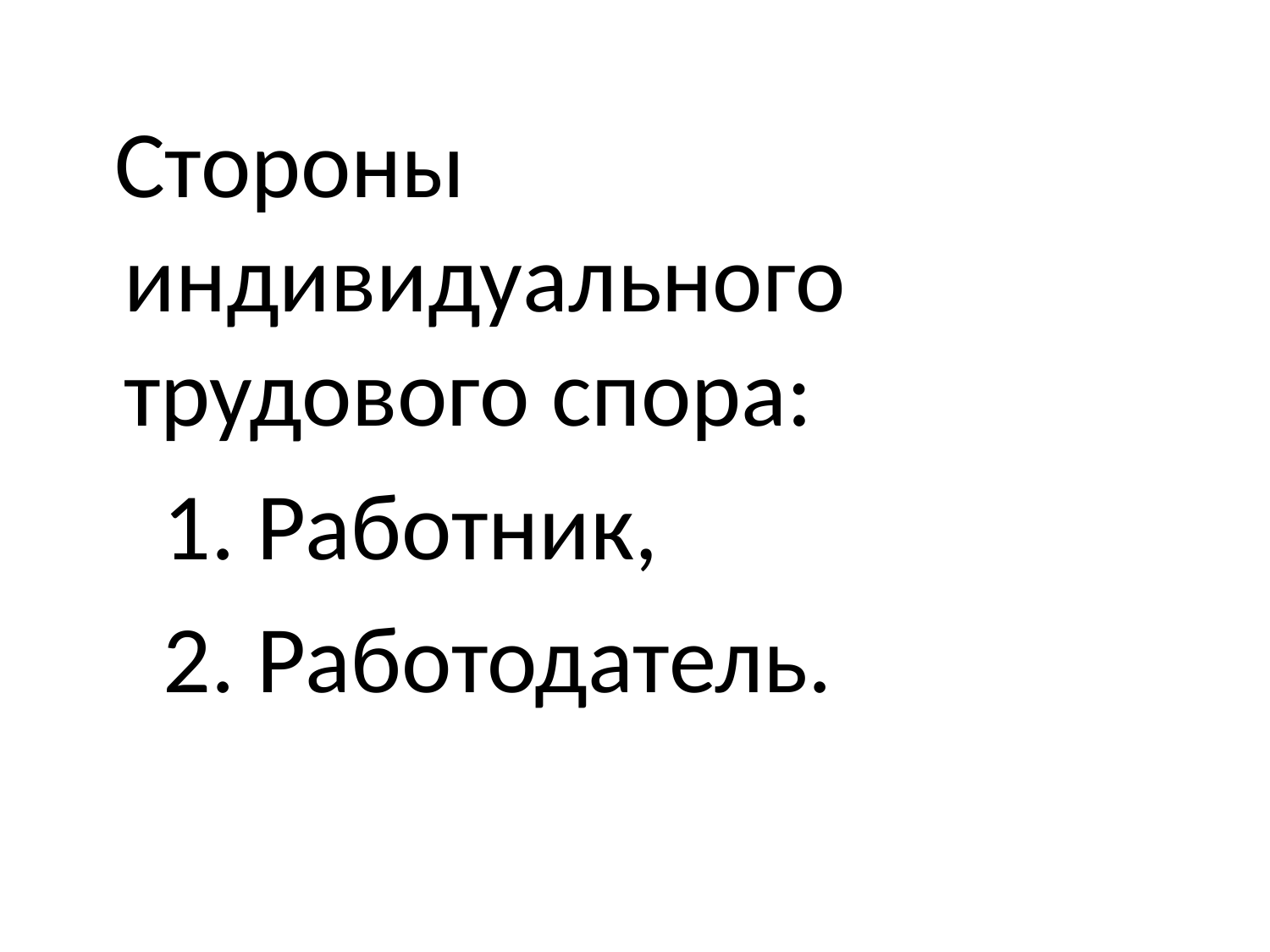

#
   Стороны индивидуального трудового спора:
    1. Работник,
    2. Работодатель.